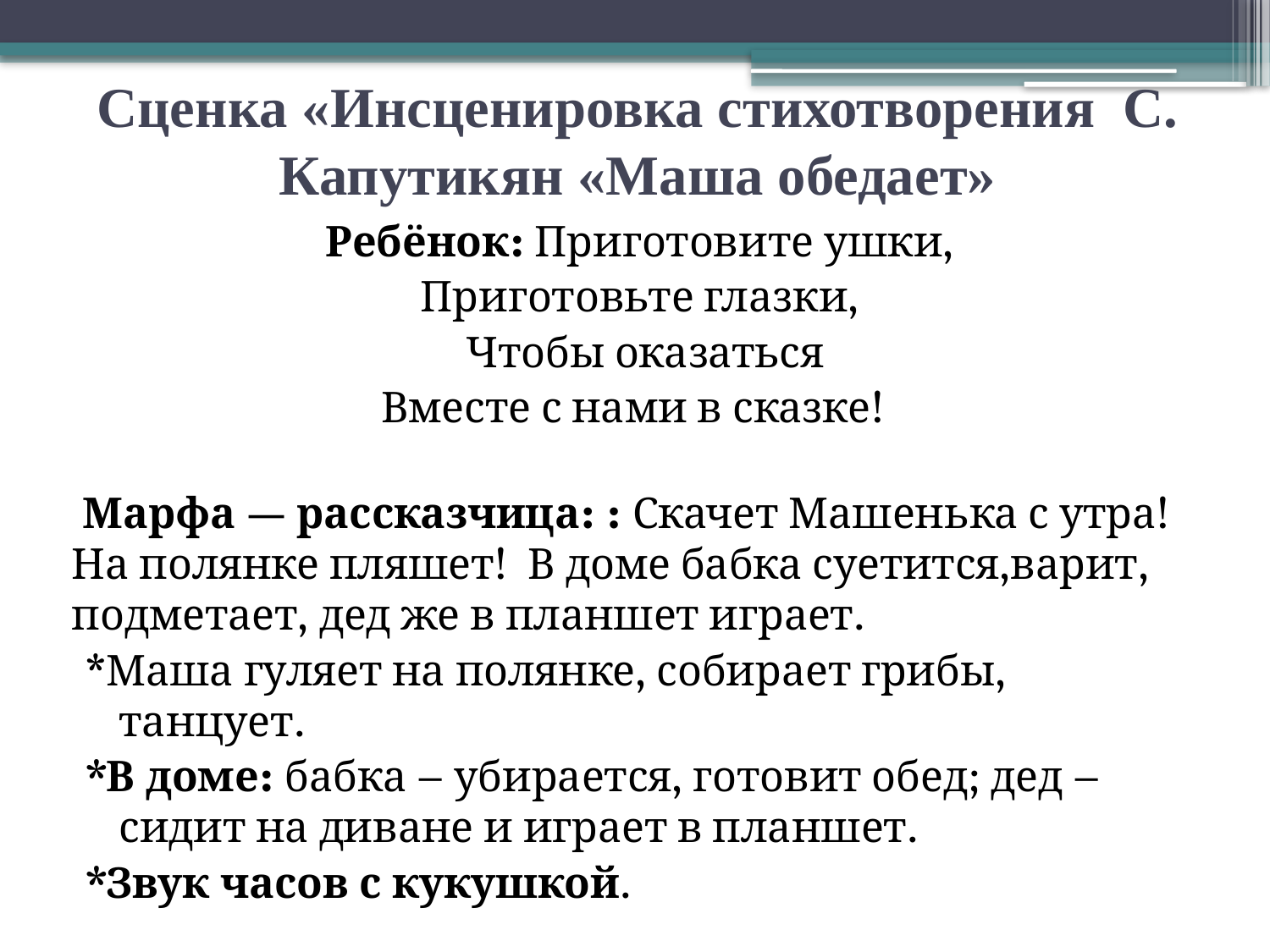

# Сценка «Инсценировка стихотворения  С. Капутикян «Маша обедает»
Ребёнок: Приготовите ушки,
Приготовьте глазки,
 Чтобы оказаться
Вместе с нами в сказке!
 Марфа — рассказчица: : Скачет Машенька с утра! На полянке пляшет!  В доме бабка суетится,варит, подметает, дед же в планшет играет.
*Маша гуляет на полянке, собирает грибы, танцует.
*В доме: бабка – убирается, готовит обед; дед –сидит на диване и играет в планшет.
*Звук часов с кукушкой.